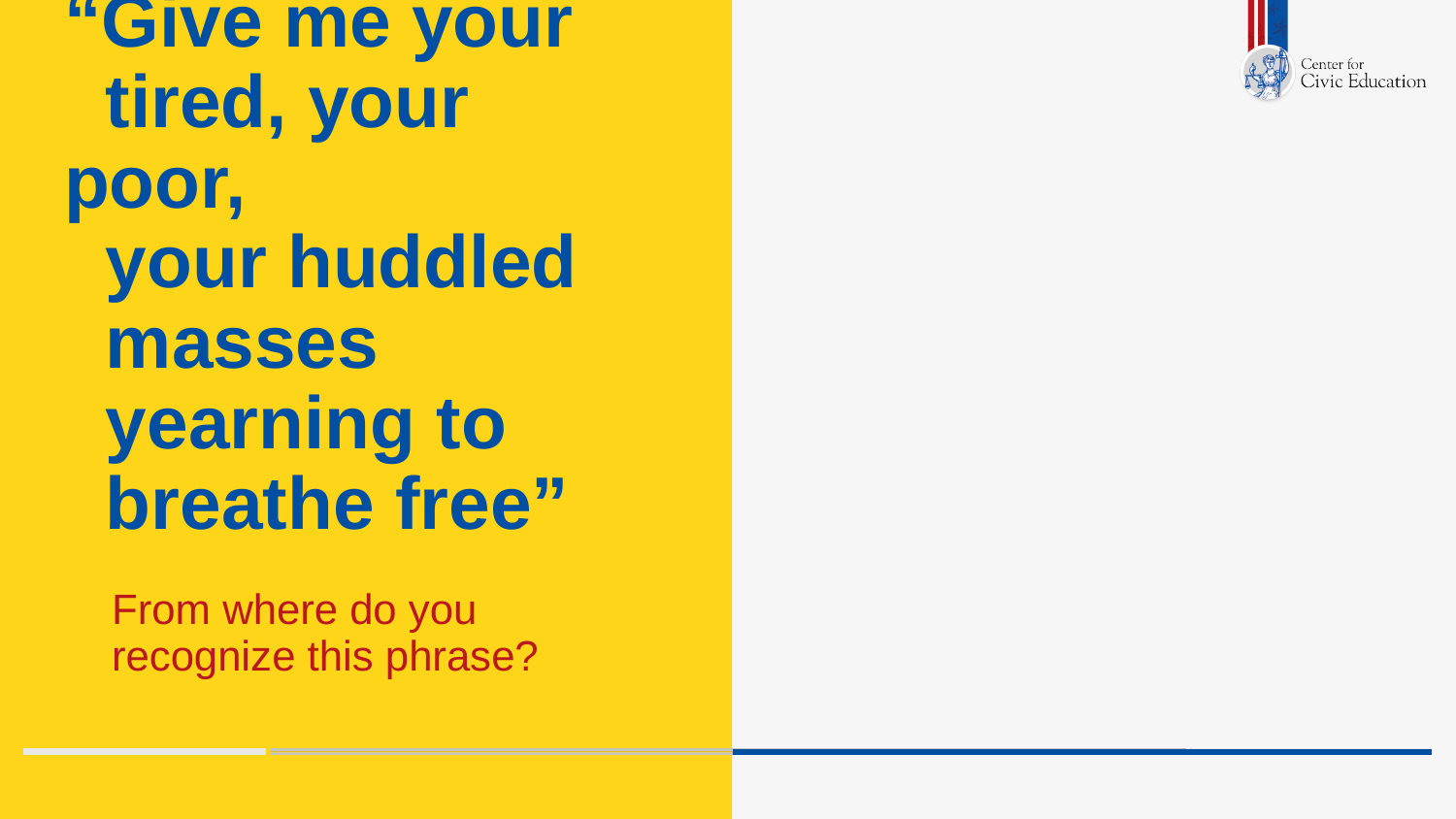

# “Give me your
  tired, your poor,
  your huddled
  masses
  yearning to
  breathe free”
    From where do you
    recognize this phrase?